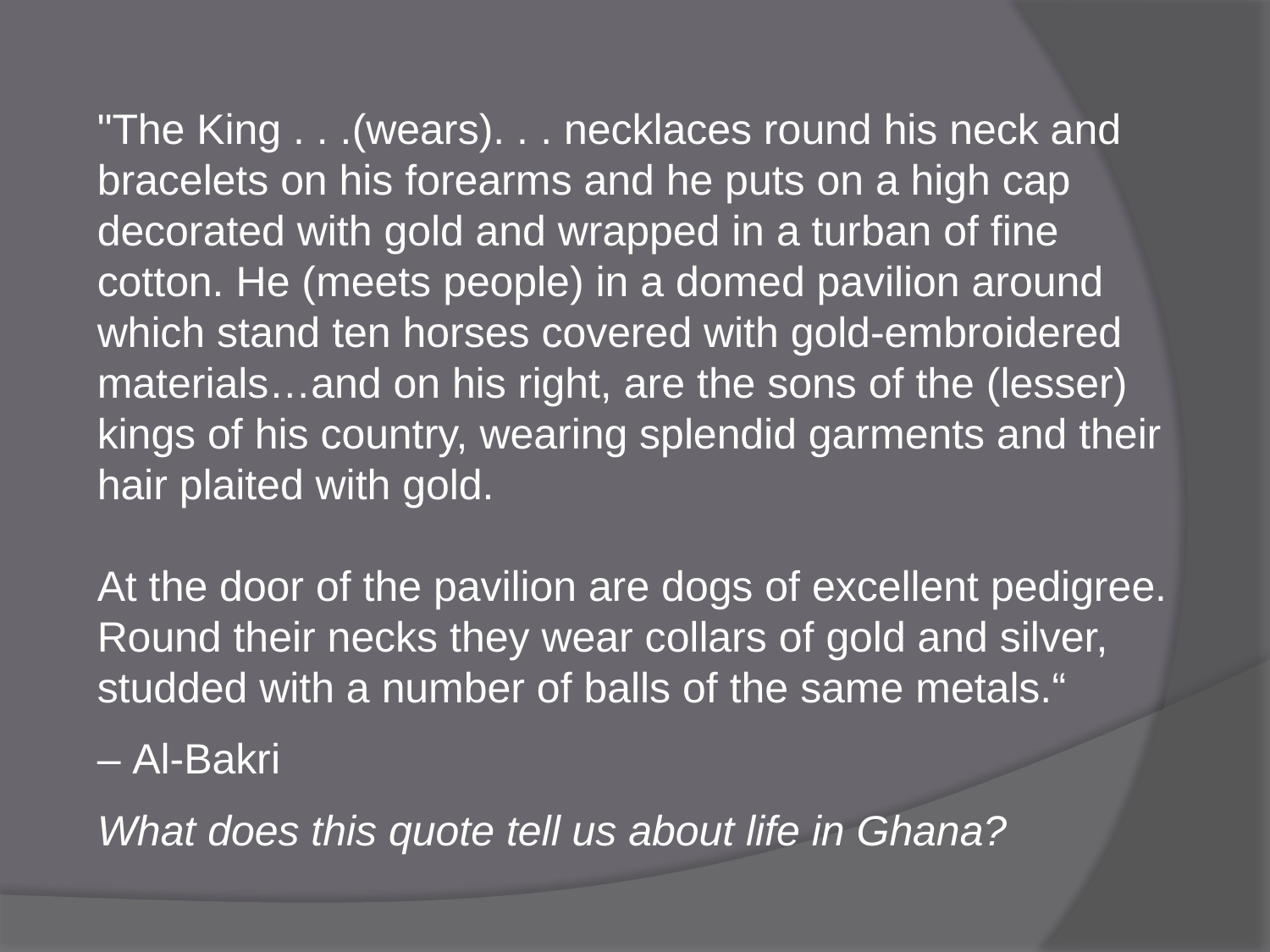

"The King . . .(wears). . . necklaces round his neck and bracelets on his forearms and he puts on a high cap decorated with gold and wrapped in a turban of fine cotton. He (meets people) in a domed pavilion around which stand ten horses covered with gold-embroidered materials…and on his right, are the sons of the (lesser) kings of his country, wearing splendid garments and their hair plaited with gold.
At the door of the pavilion are dogs of excellent pedigree. Round their necks they wear collars of gold and silver, studded with a number of balls of the same metals.“
– Al-Bakri
What does this quote tell us about life in Ghana?